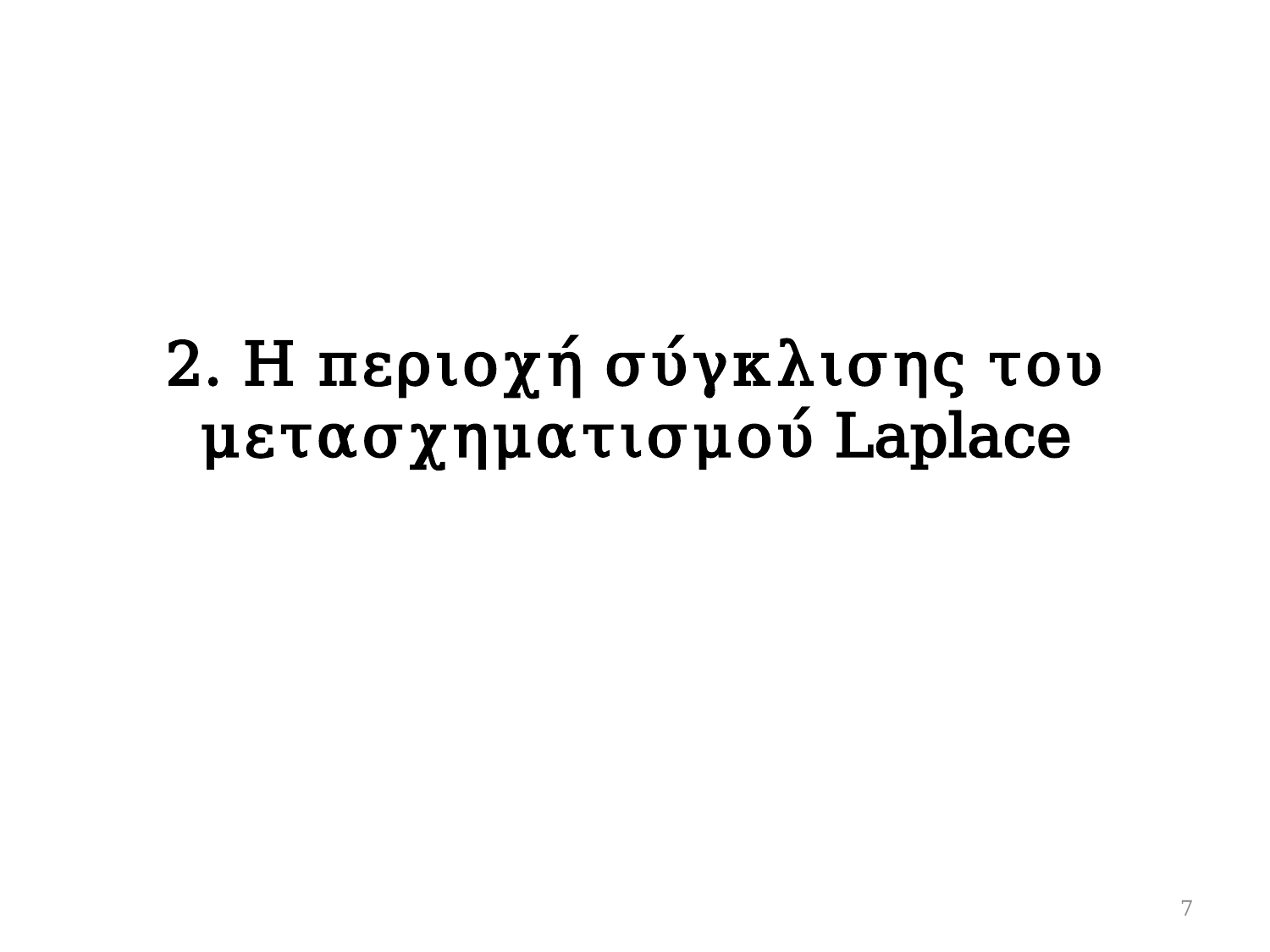

# 2. Η περιοχή σύγκλισης του μετασχηματισμού Laplace
7